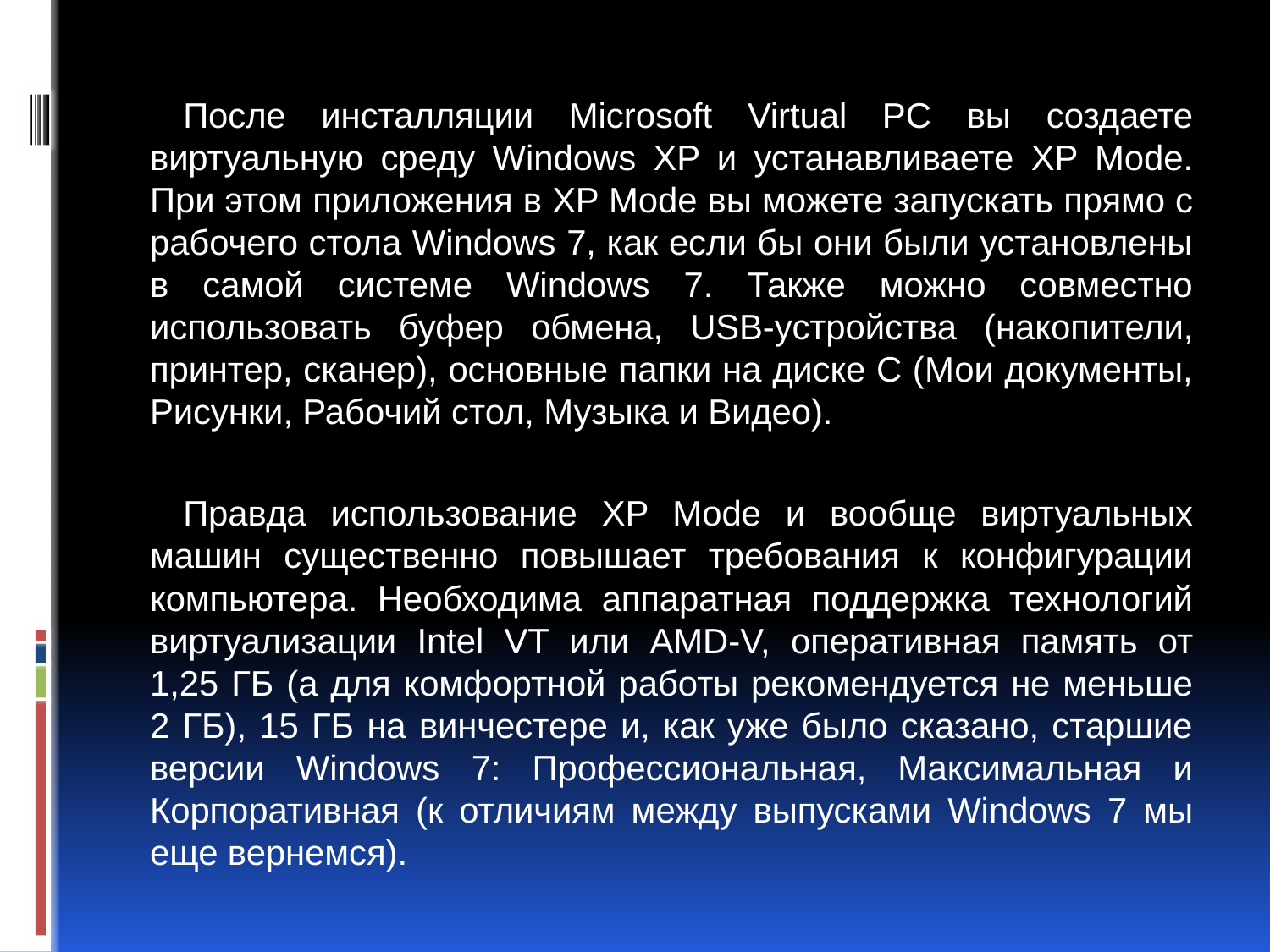

После инсталляции Microsoft Virtual PC вы создаете виртуальную среду Windows XP и устанавливаете XP Mode. При этом приложения в XP Mode вы можете запускать прямо с рабочего стола Windows 7, как если бы они были установлены в самой системе Windows 7. Также можно совместно использовать буфер обмена, USB-устройства (накопители, принтер, сканер), основные папки на диске C (Мои документы, Рисунки, Рабочий стол, Музыка и Видео).

Правда использование XP Mode и вообще виртуальных машин существенно повышает требования к конфигурации компьютера. Необходима аппаратная поддержка технологий виртуализации Intel VT или AMD-V, оперативная память от 1,25 ГБ (а для комфортной работы рекомендуется не меньше 2 ГБ), 15 ГБ на винчестере и, как уже было сказано, старшие версии Windows 7: Профессиональная, Максимальная и Корпоративная (к отличиям между выпусками Windows 7 мы еще вернемся).